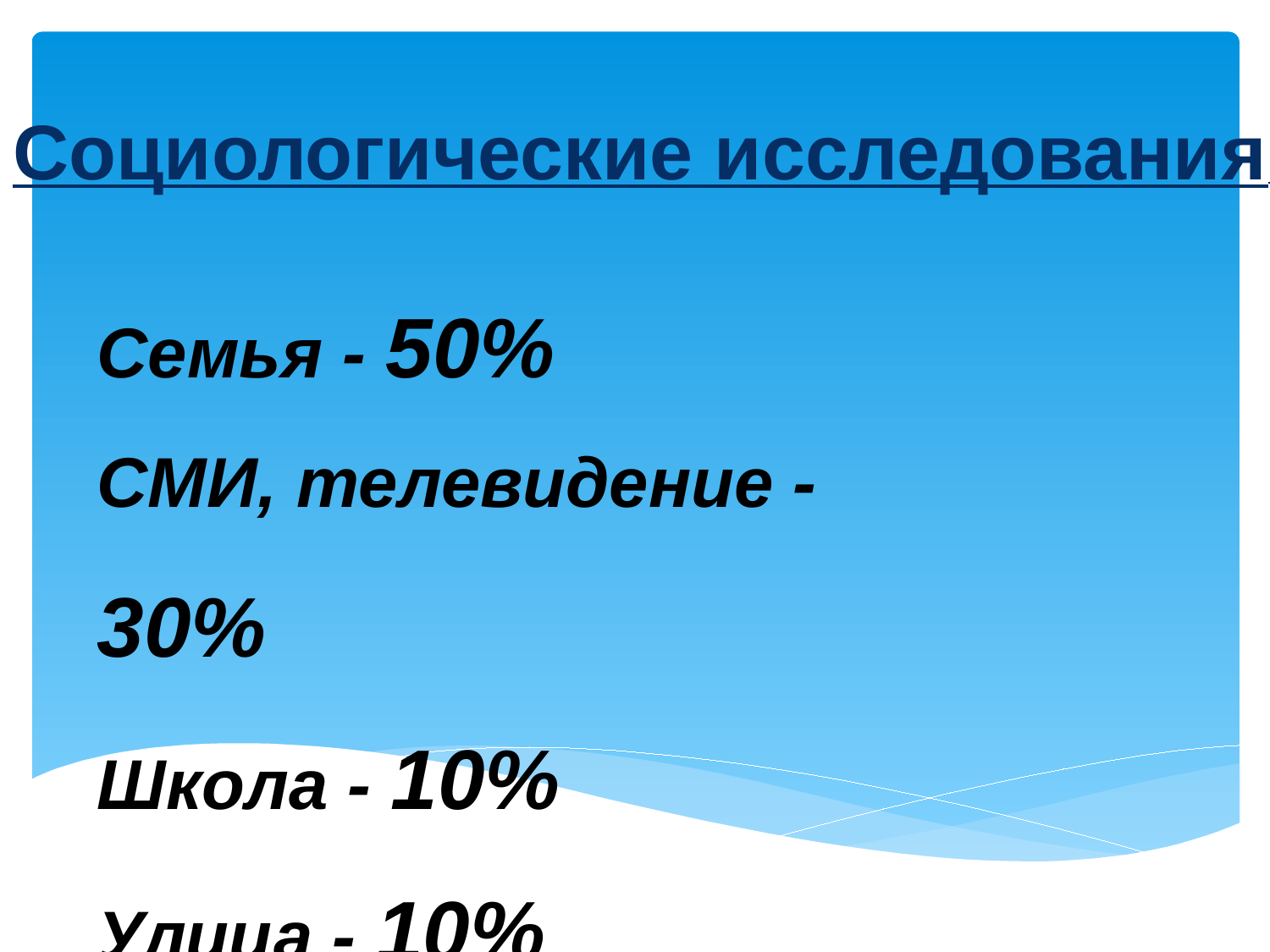

Социологические исследования:
Семья - 50%
СМИ, телевидение - 30%
Школа - 10%
Улица - 10%